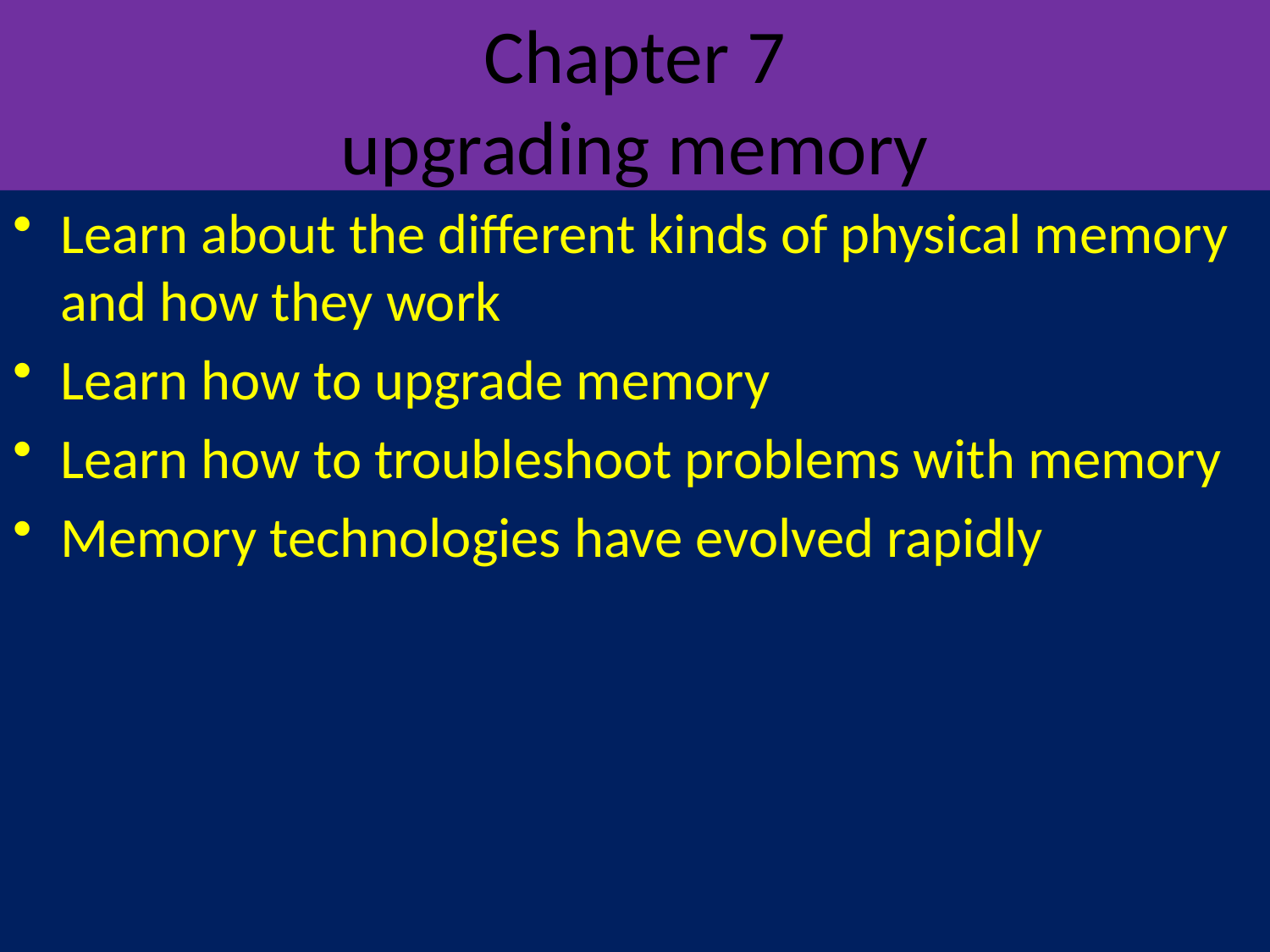

# Chapter 7 upgrading memory
Learn about the different kinds of physical memory and how they work
Learn how to upgrade memory
Learn how to troubleshoot problems with memory
Memory technologies have evolved rapidly